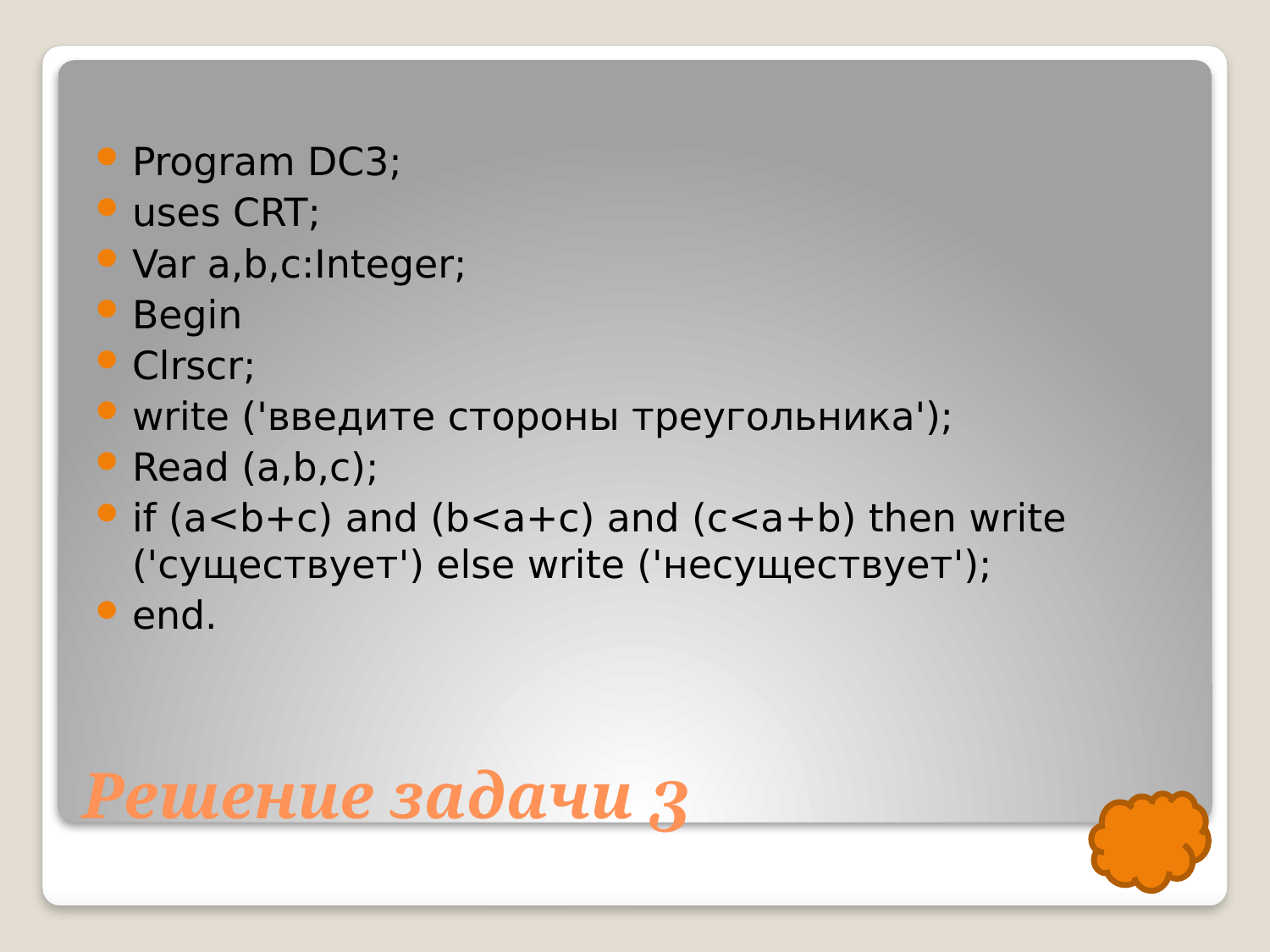

Program DC3;
uses CRT;
Var a,b,c:Integer;
Begin
Clrscr;
write ('введите стороны треугольника');
Read (a,b,c);
if (a<b+c) and (b<a+c) and (c<a+b) then write ('существует') else write ('несуществует');
end.

# Решение задачи 3